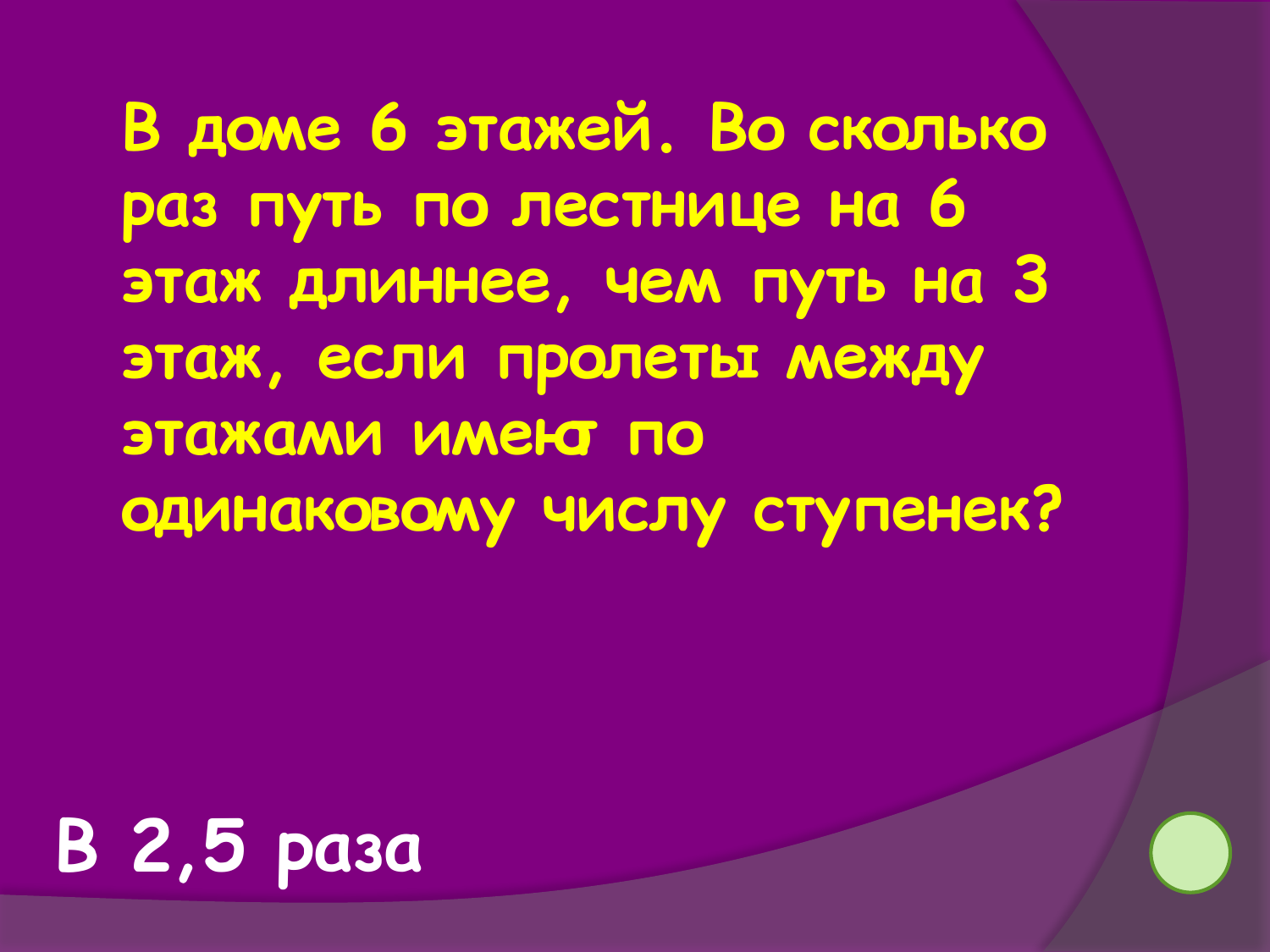

В доме 6 этажей. Во сколько раз путь по лестнице на 6 этаж длиннее, чем путь на 3 этаж, если пролеты между этажами имеют по одинаковому числу ступенек?
В 2,5 раза